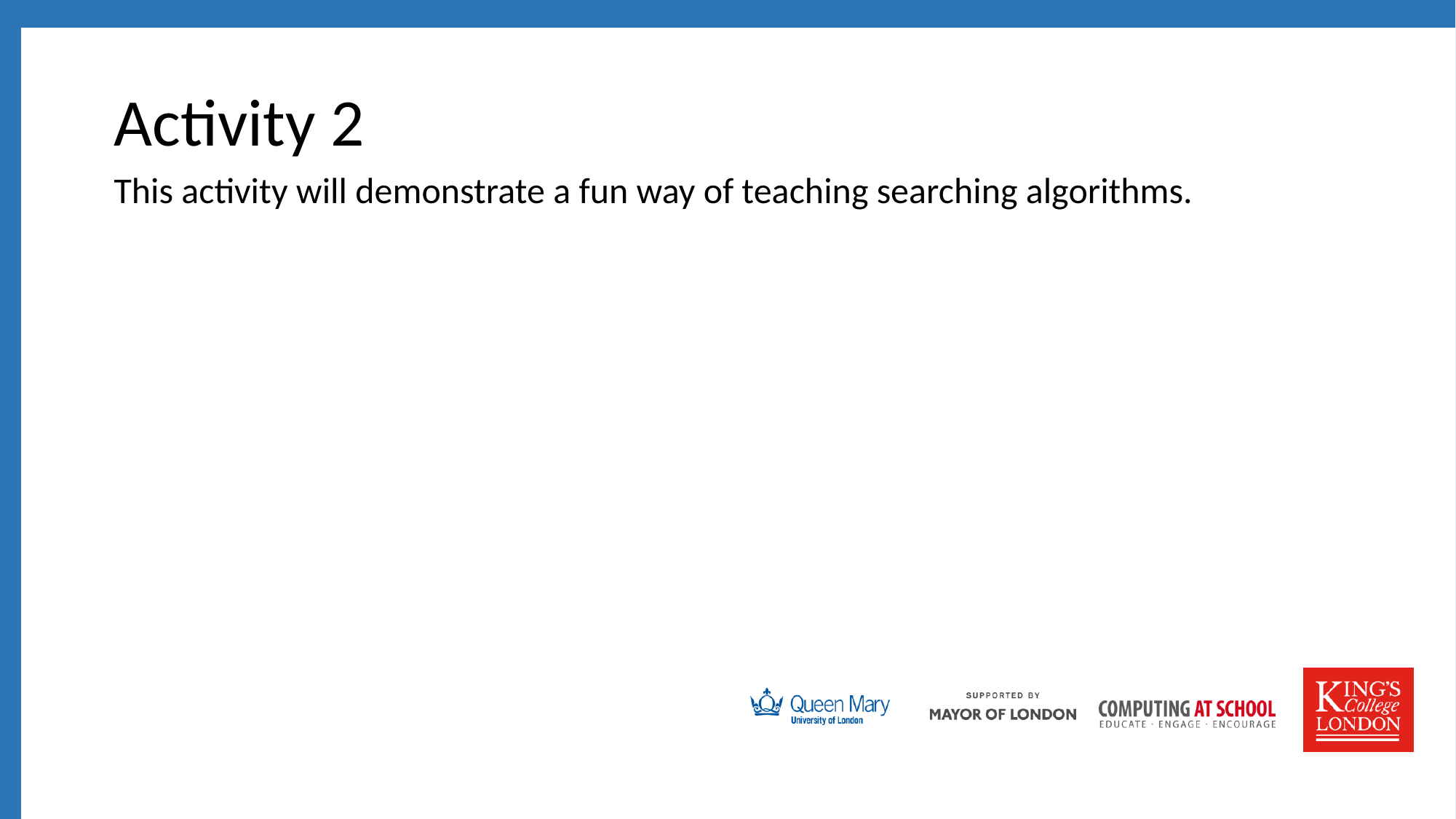

# Activity 2
This activity will demonstrate a fun way of teaching searching algorithms.